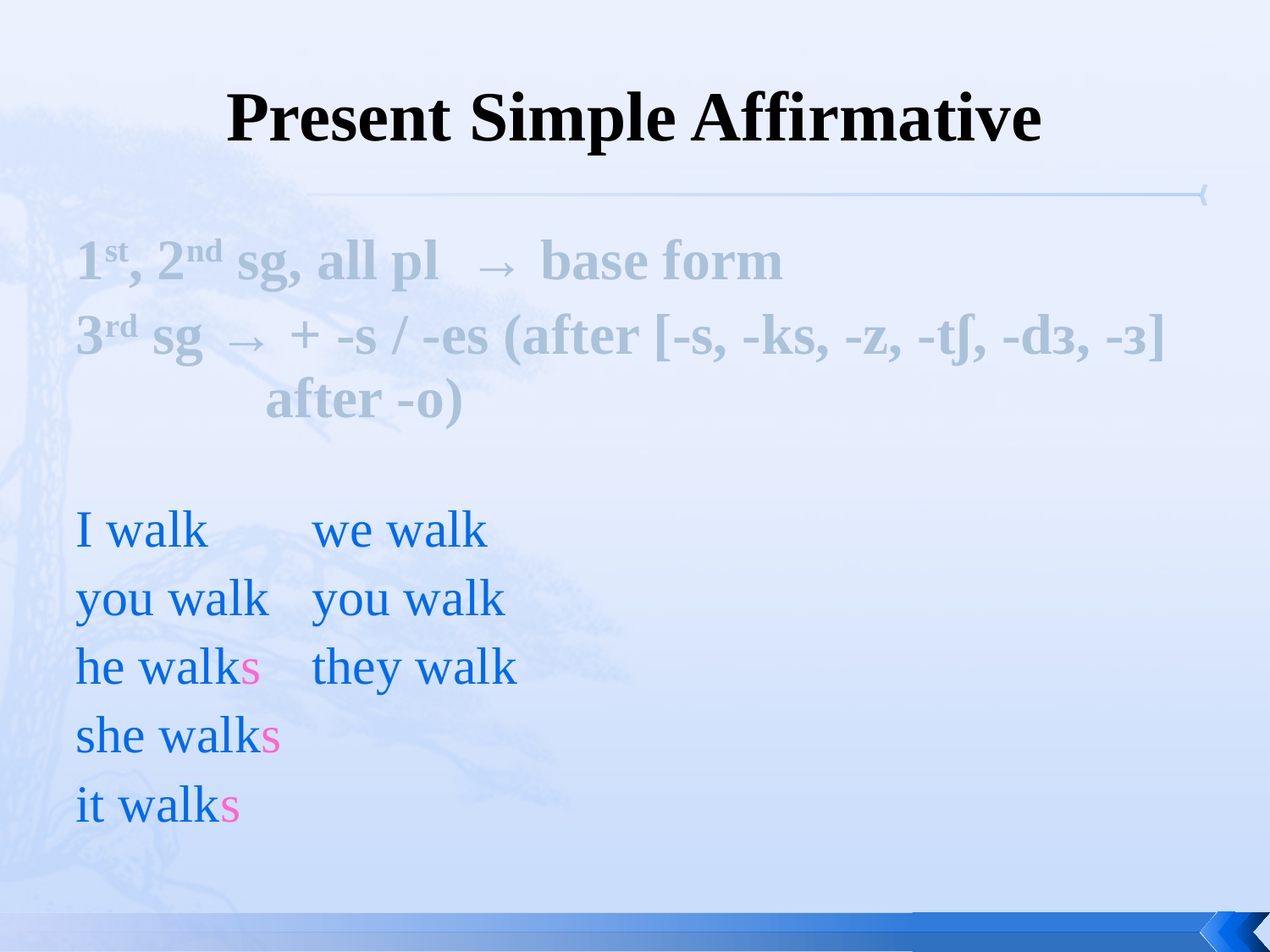

# Present Simple Affirmative
1st, 2nd sg, all pl  → base form
3rd sg → + -s / -es (after [-s, -ks, -z, -tʃ, -dз, -з]
			     after -o)

I walk		we walk
you walk		you walk
he walks		they walk
she walks
it walks